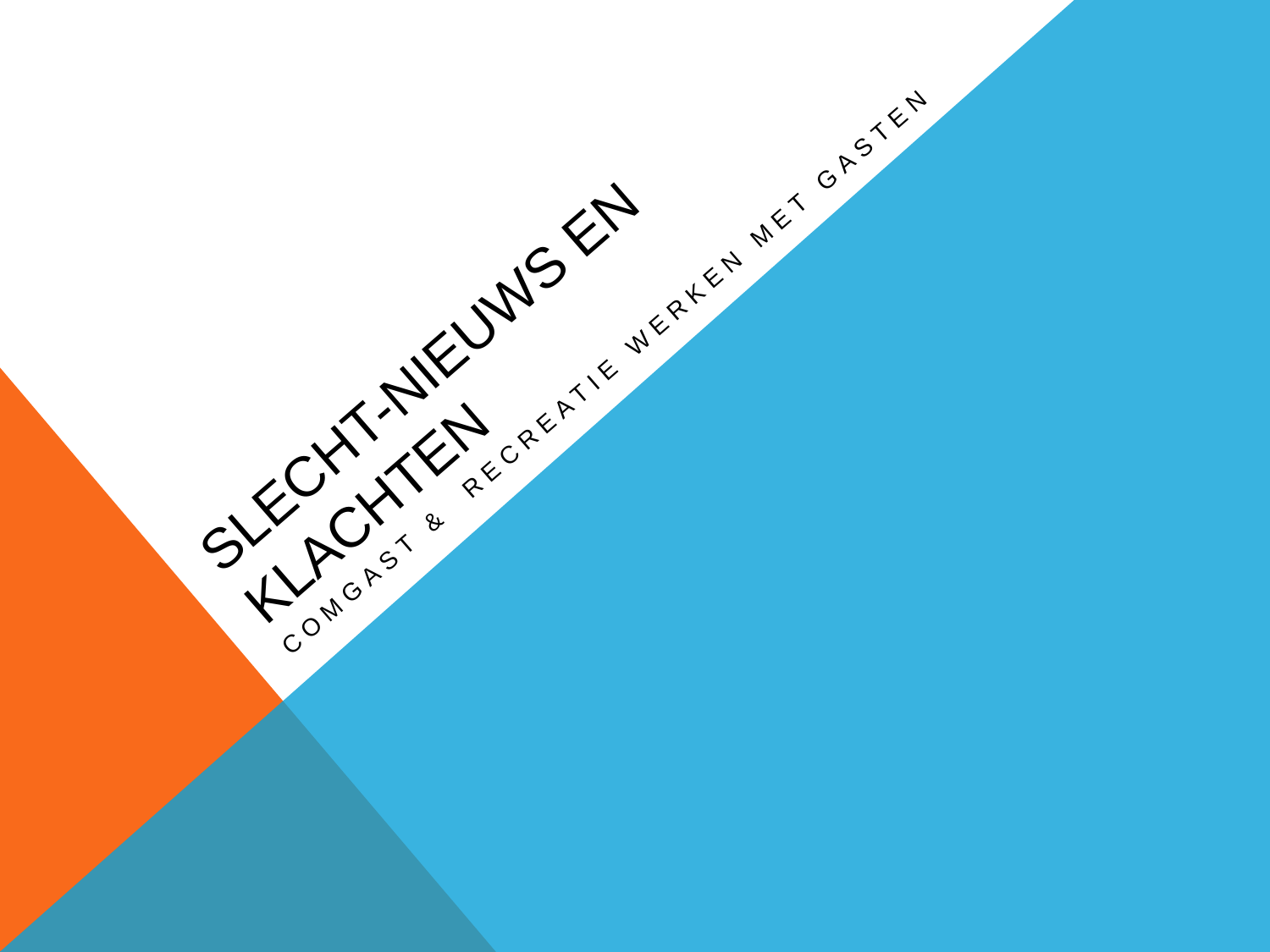

# Slecht-nieuws en Klachten
Comgast &  Recreatie werken met gasten